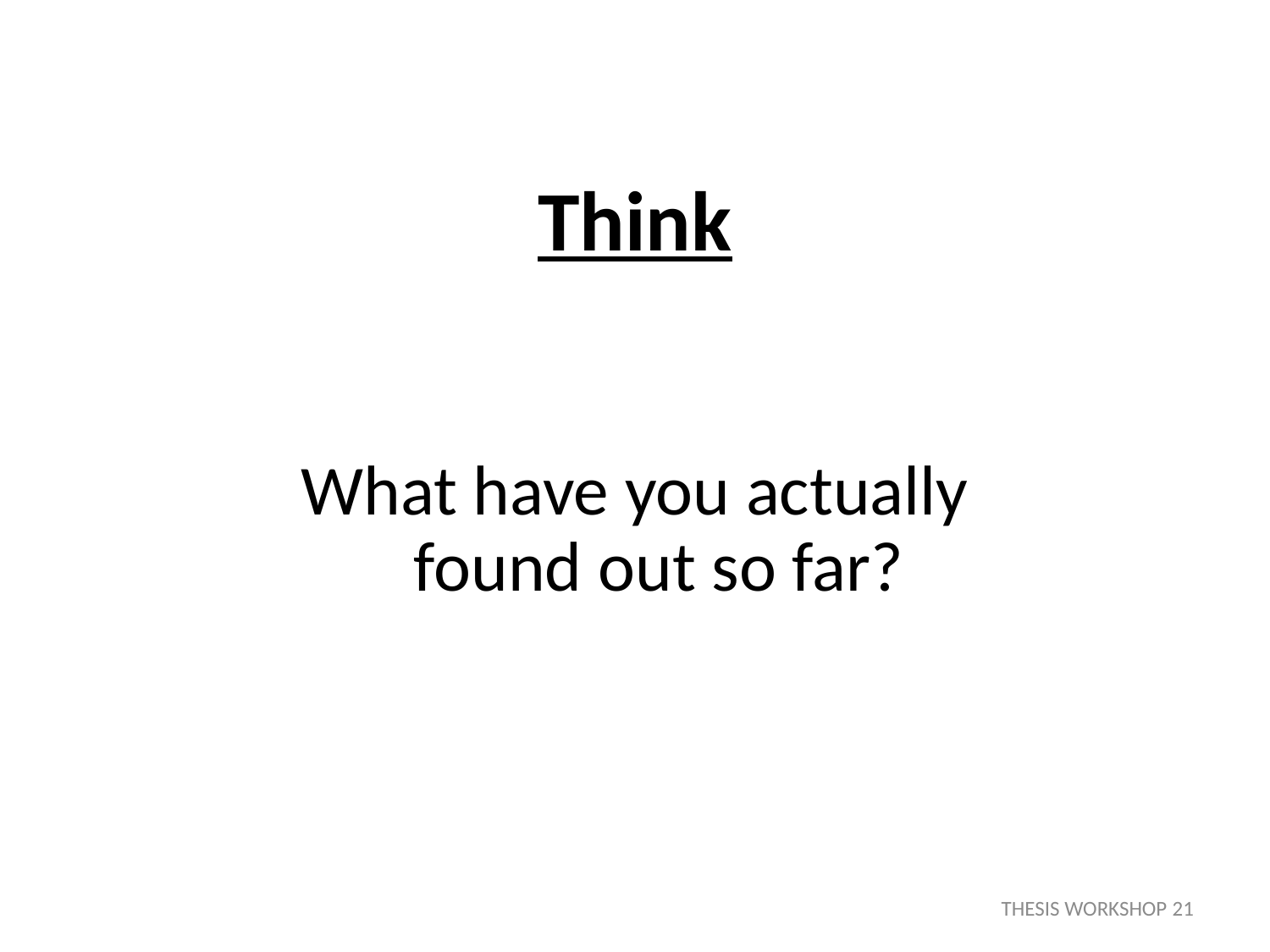

# Think
What have you actually found out so far?
THESIS WORKSHOP 21